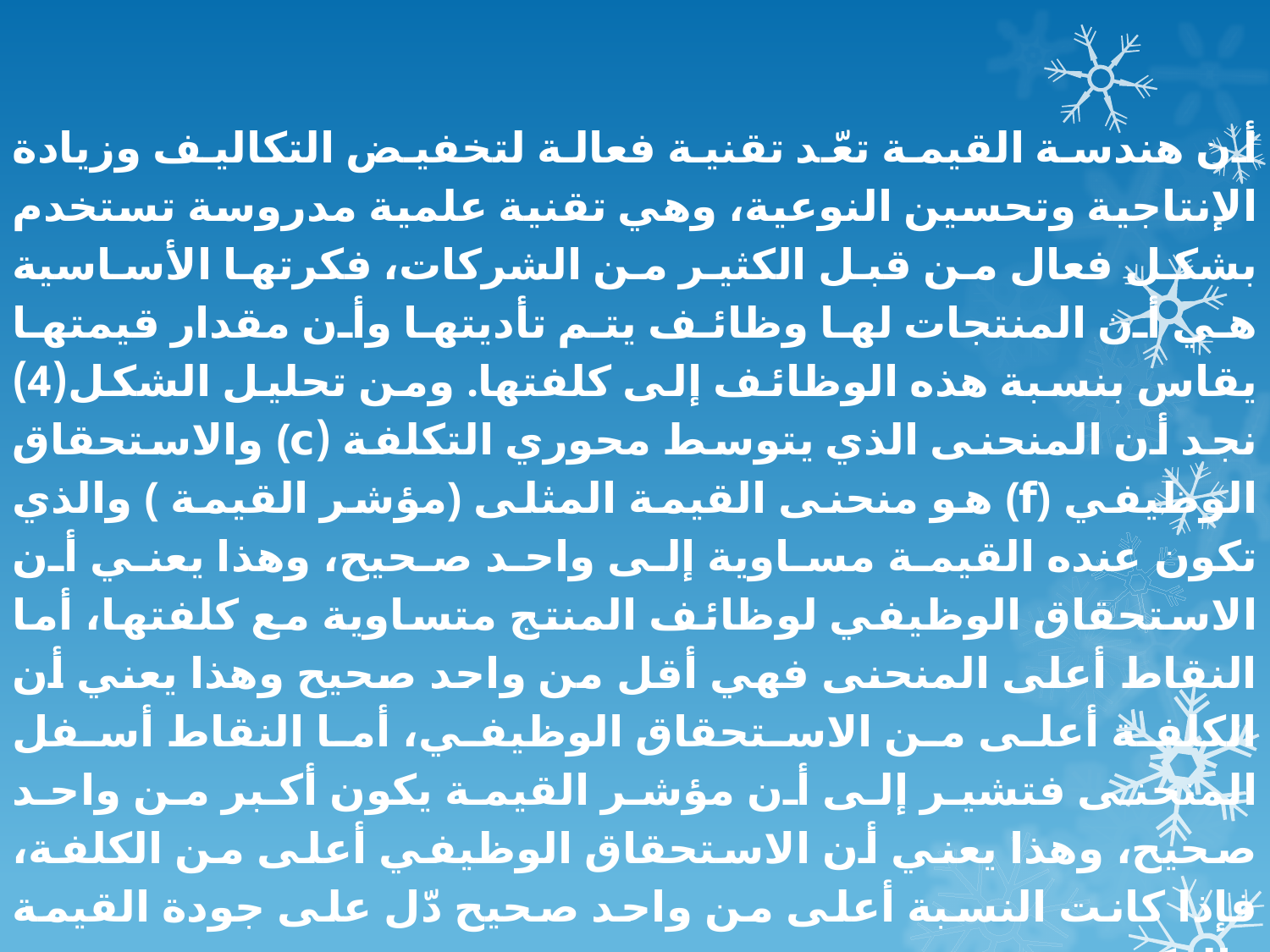

أن هندسة القيمة تعّد تقنية فعالة لتخفيض التكاليف وزيادة الإنتاجية وتحسين النوعية، وهي تقنية علمية مدروسة تستخدم بشكل فعال من قبل الكثير من الشركات، فكرتها الأساسية هي أن المنتجات لها وظائف يتم تأديتها وأن مقدار قيمتها يقاس بنسبة هذه الوظائف إلى كلفتها. ومن تحليل الشكل(4) نجد أن المنحنى الذي يتوسط محوري التكلفة (c) والاستحقاق الوظيفي (f) هو منحنى القيمة المثلى (مؤشر القيمة ) والذي تكون عنده القيمة مساوية إلى واحد صحيح، وهذا يعني أن الاستحقاق الوظيفي لوظائف المنتج متساوية مع كلفتها، أما النقاط أعلى المنحنى فهي أقل من واحد صحيح وهذا يعني أن الكلفة أعلى من الاستحقاق الوظيفي، أما النقاط أسفل المنحنى فتشير إلى أن مؤشر القيمة يكون أكبر من واحد صحيح، وهذا يعني أن الاستحقاق الوظيفي أعلى من الكلفة، فإذا كانت النسبة أعلى من واحد صحيح دّل على جودة القيمة والعكس صحيح.